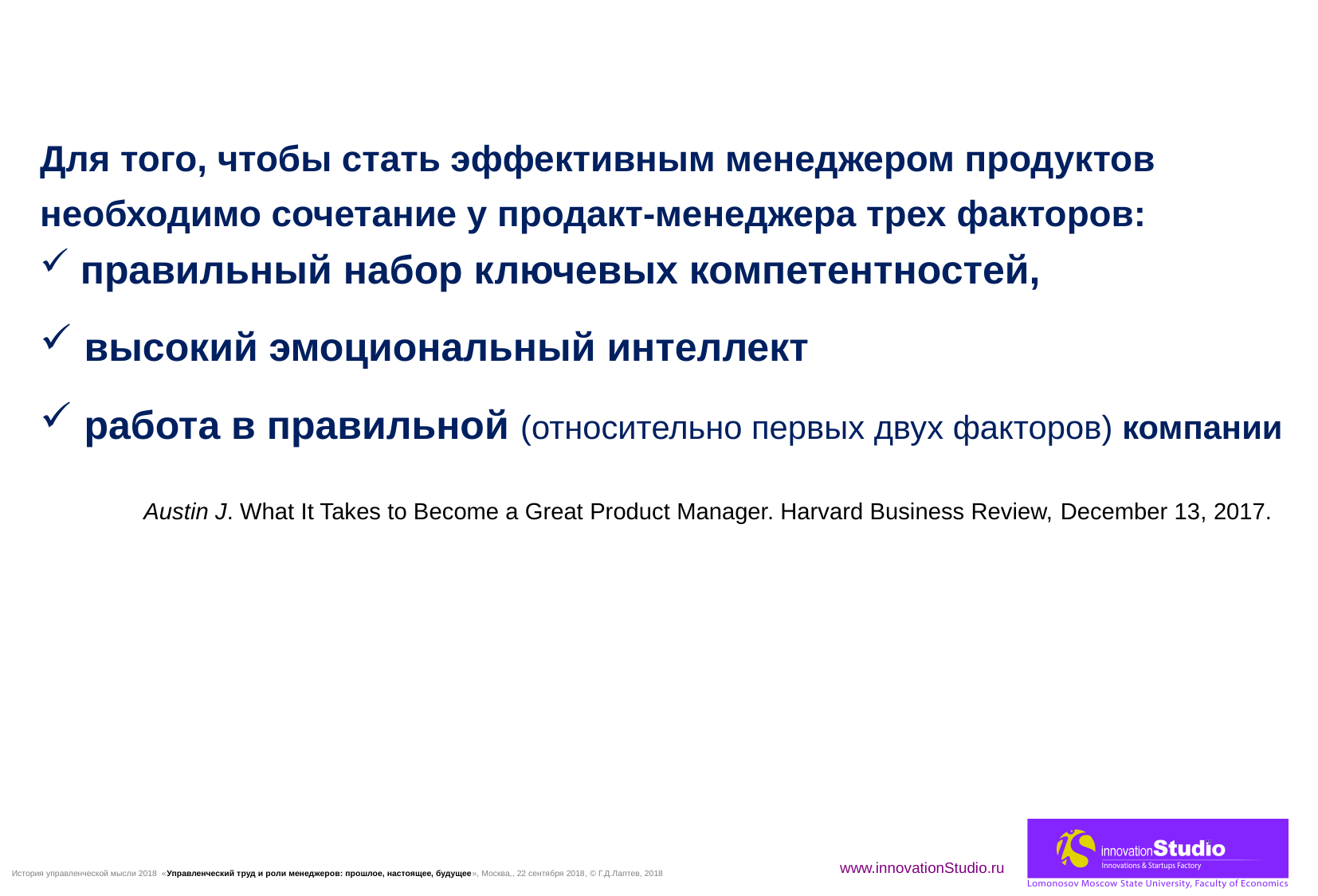

Для того, чтобы стать эффективным менеджером продуктов необходимо сочетание у продакт-менеджера трех факторов:
 правильный набор ключевых компетентностей,
 высокий эмоциональный интеллект
 работа в правильной (относительно первых двух факторов) компании
Austin J. What It Takes to Become a Great Product Manager. Harvard Business Review, December 13, 2017.